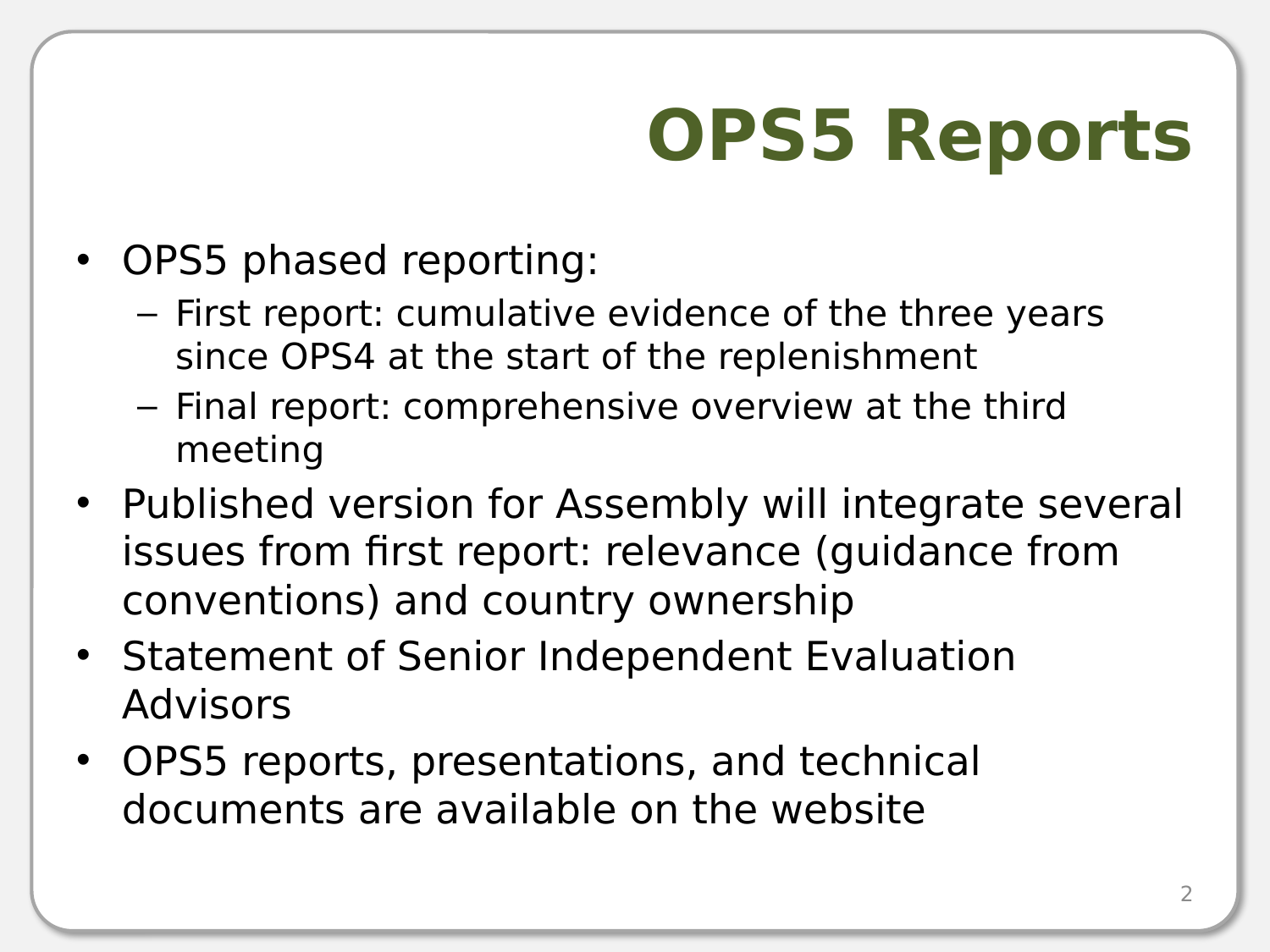

# OPS5 Reports
OPS5 phased reporting:
First report: cumulative evidence of the three years since OPS4 at the start of the replenishment
Final report: comprehensive overview at the third meeting
Published version for Assembly will integrate several issues from first report: relevance (guidance from conventions) and country ownership
Statement of Senior Independent Evaluation Advisors
OPS5 reports, presentations, and technical documents are available on the website
2